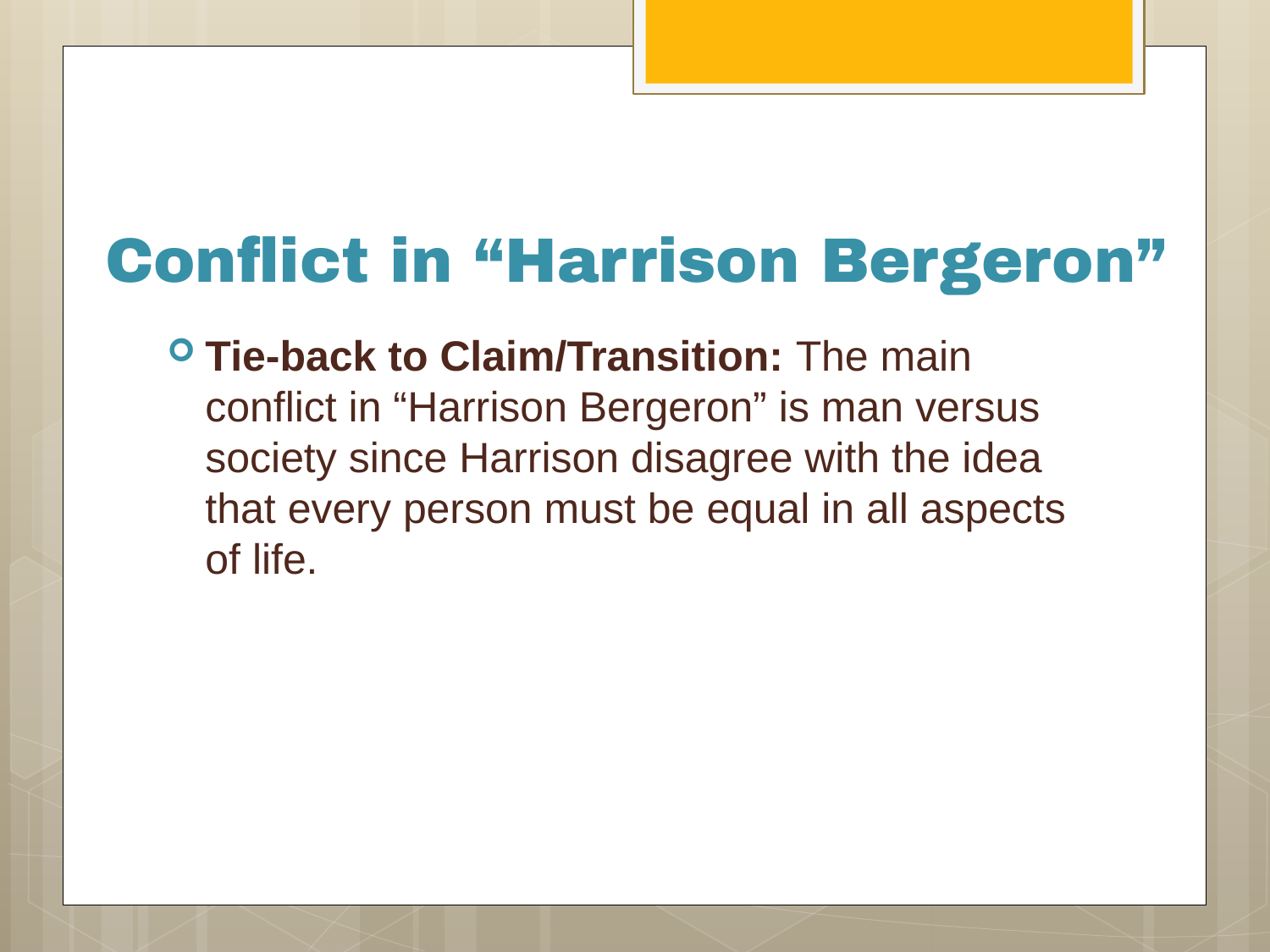

# Conflict in “Harrison Bergeron”
Tie-back to Claim/Transition: The main conflict in “Harrison Bergeron” is man versus society since Harrison disagree with the idea that every person must be equal in all aspects of life.